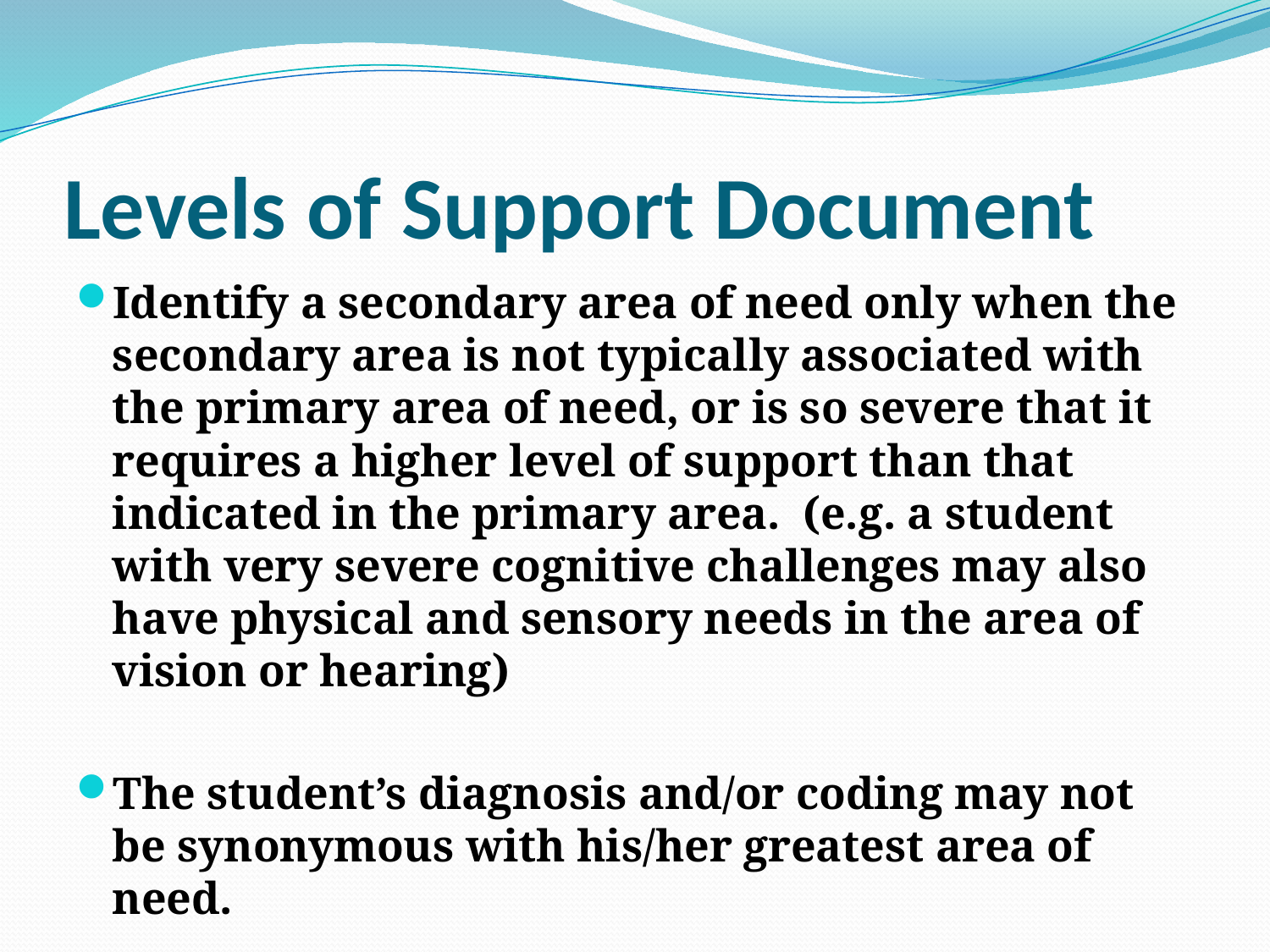

# Levels of Support Document
Identify a secondary area of need only when the secondary area is not typically associated with the primary area of need, or is so severe that it requires a higher level of support than that indicated in the primary area.  (e.g. a student with very severe cognitive challenges may also have physical and sensory needs in the area of vision or hearing)

The student’s diagnosis and/or coding may not be synonymous with his/her greatest area of need.